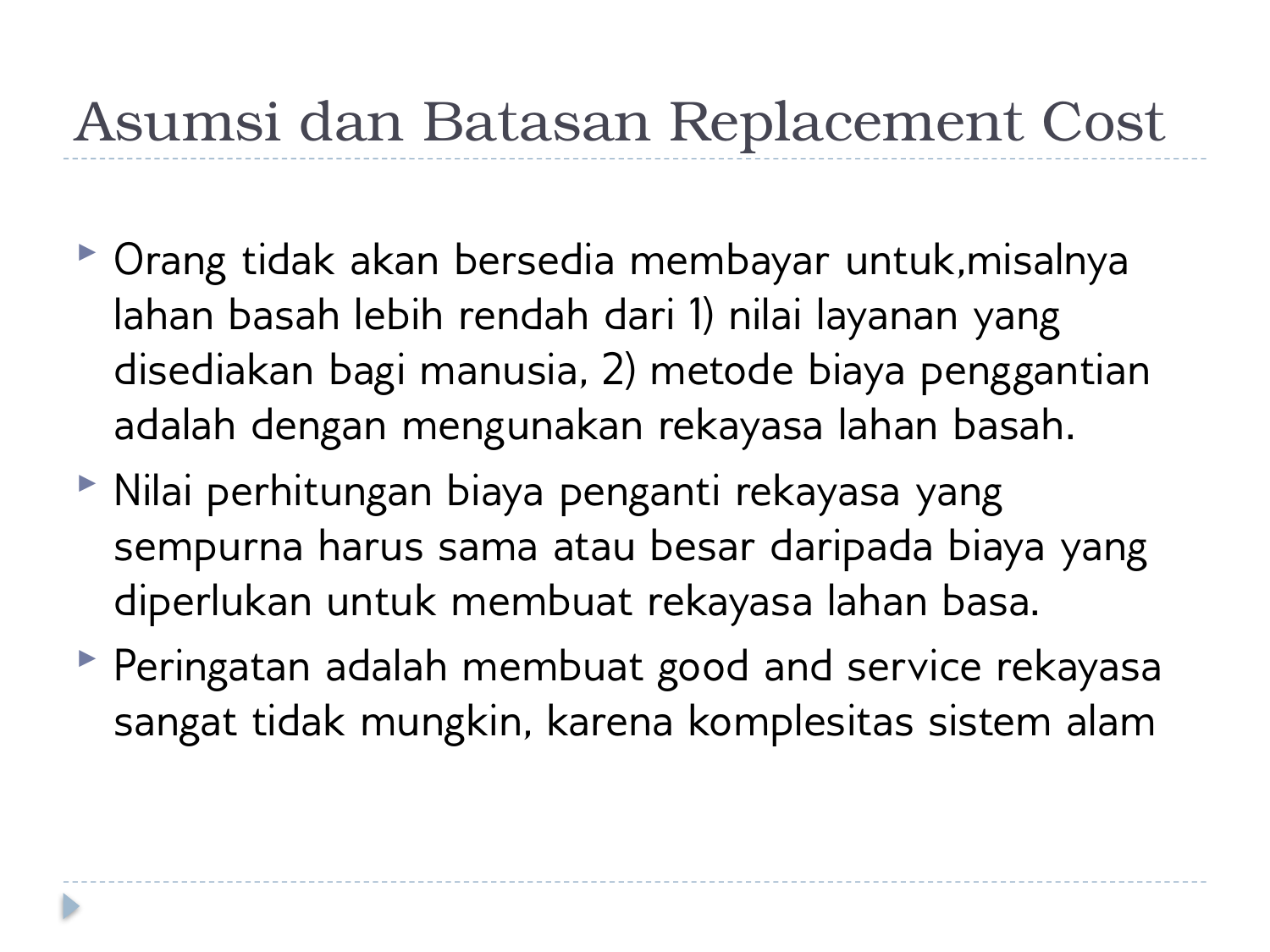

# Asumsi dan Batasan Replacement Cost
Orang tidak akan bersedia membayar untuk,misalnya lahan basah lebih rendah dari 1) nilai layanan yang disediakan bagi manusia, 2) metode biaya penggantian adalah dengan mengunakan rekayasa lahan basah.
Nilai perhitungan biaya penganti rekayasa yang sempurna harus sama atau besar daripada biaya yang diperlukan untuk membuat rekayasa lahan basa.
Peringatan adalah membuat good and service rekayasa sangat tidak mungkin, karena komplesitas sistem alam